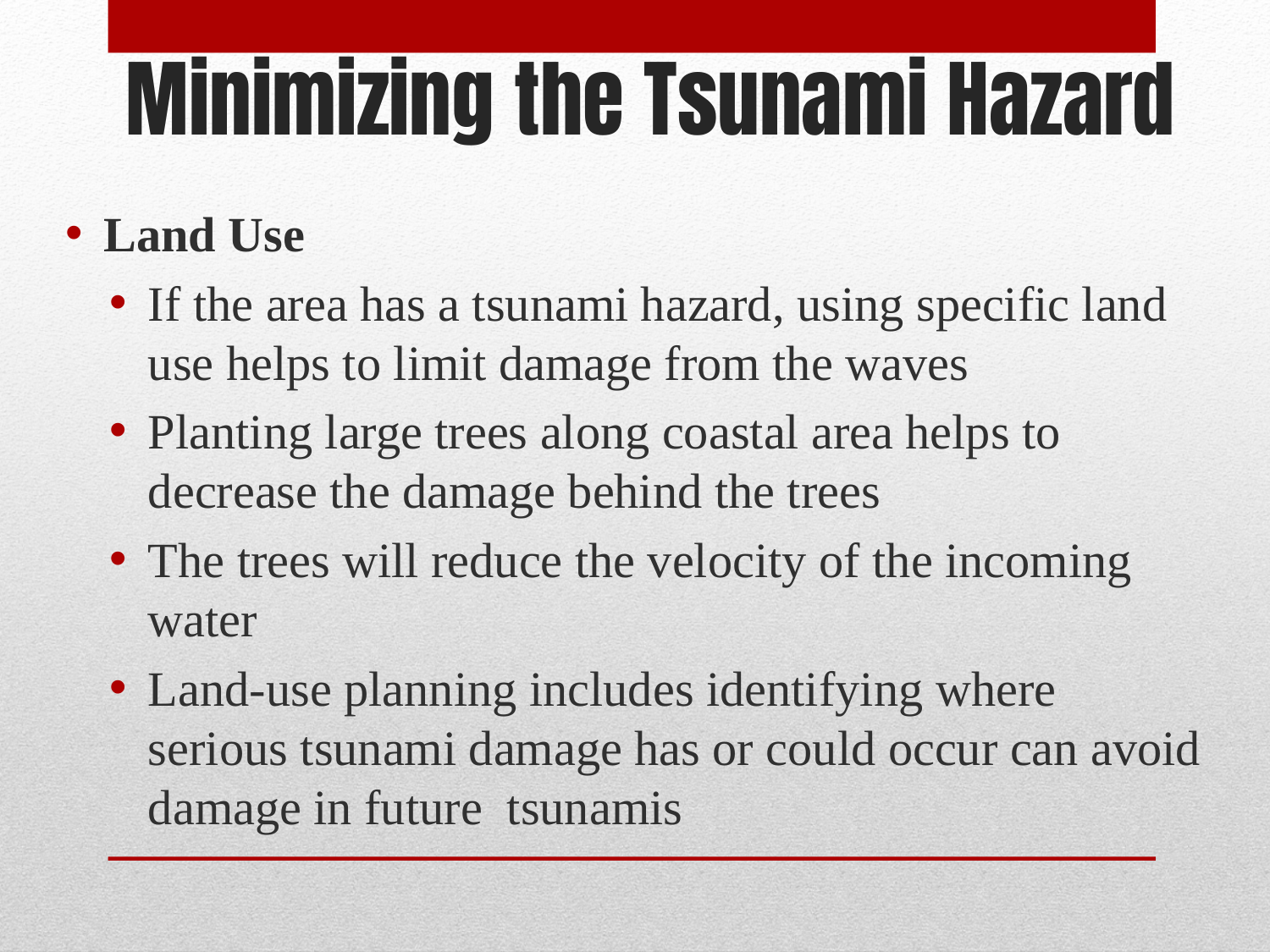

Minimizing the Tsunami Hazard
Land Use
If the area has a tsunami hazard, using specific land use helps to limit damage from the waves
Planting large trees along coastal area helps to decrease the damage behind the trees
The trees will reduce the velocity of the incoming water
Land-use planning includes identifying where serious tsunami damage has or could occur can avoid damage in future  tsunamis